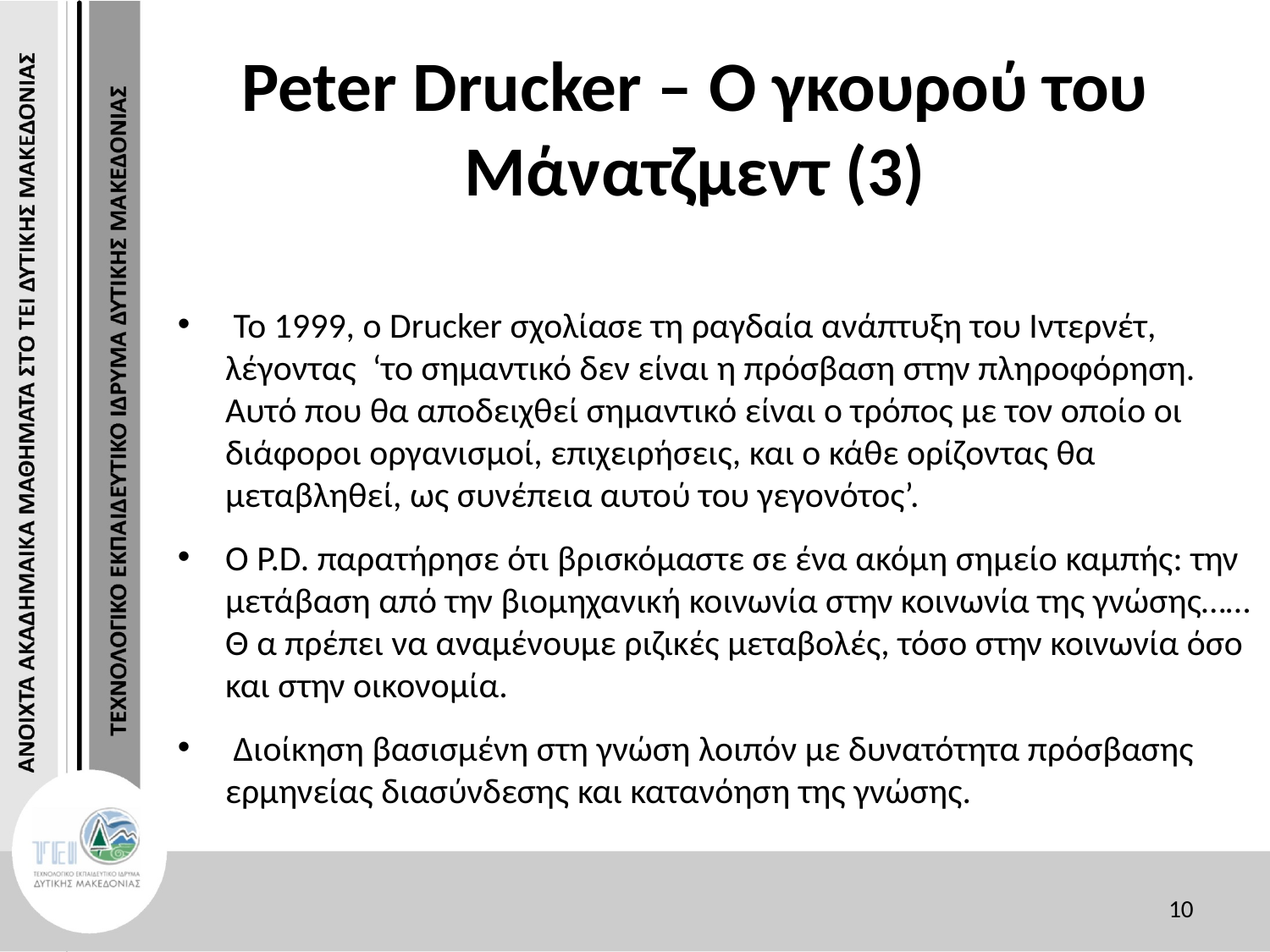

# Peter Drucker – Ο γκουρού του Μάνατζμεντ (3)
 Το 1999, ο Drucker σχολίασε τη ραγδαία ανάπτυξη του Ιντερνέτ, λέγοντας  ‘το σημαντικό δεν είναι η πρόσβαση στην πληροφόρηση. Αυτό που θα αποδειχθεί σημαντικό είναι ο τρόπος με τον οποίο οι διάφοροι οργανισμοί, επιχειρήσεις, και ο κάθε ορίζοντας θα μεταβληθεί, ως συνέπεια αυτού του γεγονότος’.
Ο P.D. παρατήρησε ότι βρισκόμαστε σε ένα ακόμη σημείο καμπής: την μετάβαση από την βιομηχανική κοινωνία στην κοινωνία της γνώσης…… Θ α πρέπει να αναμένουμε ριζικές μεταβολές, τόσο στην κοινωνία όσο και στην οικονομία.
 Διοίκηση βασισμένη στη γνώση λοιπόν με δυνατότητα πρόσβασης ερμηνείας διασύνδεσης και κατανόηση της γνώσης.

10